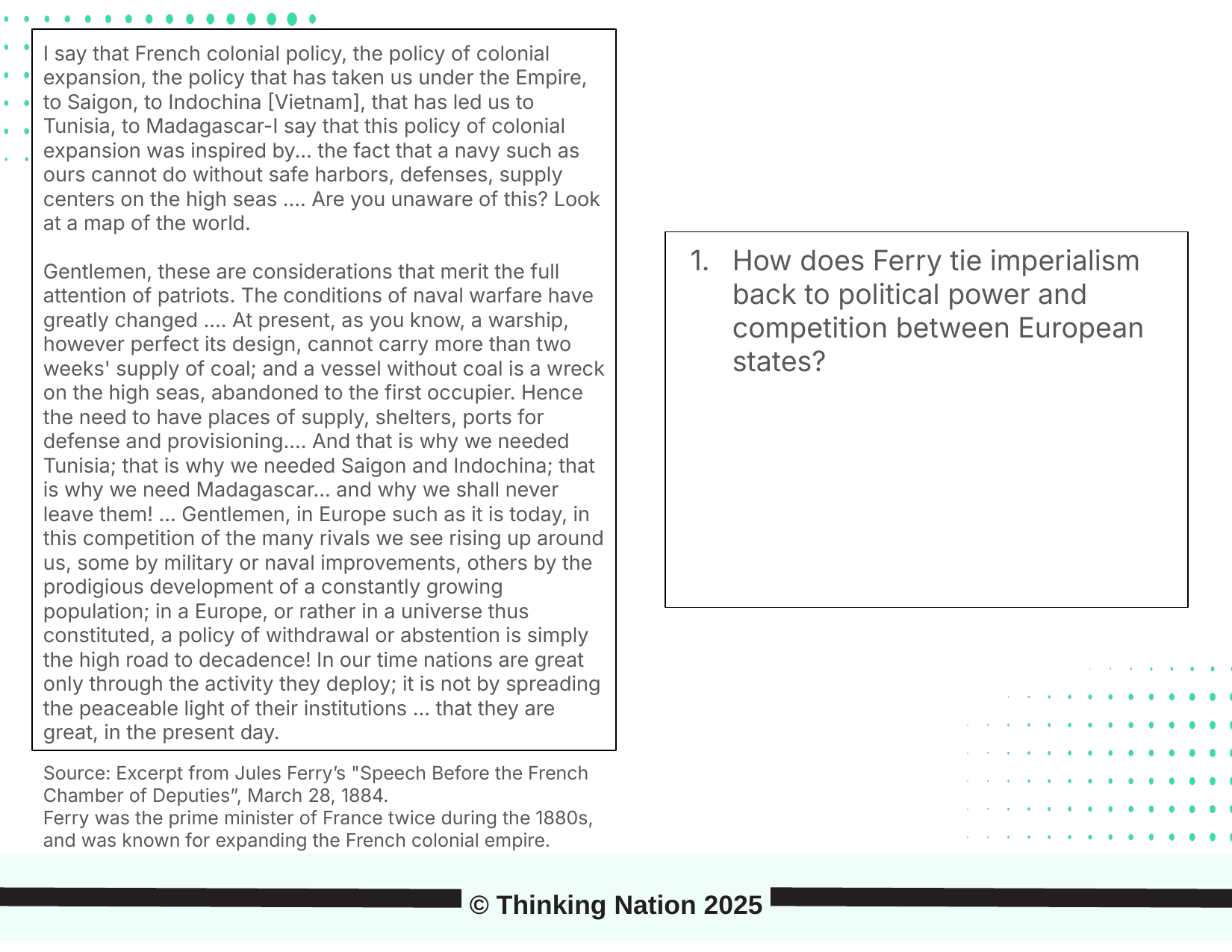

I say that French colonial policy, the policy of colonial expansion, the policy that has taken us under the Empire, to Saigon, to Indochina [Vietnam], that has led us to Tunisia, to Madagascar-I say that this policy of colonial expansion was inspired by... the fact that a navy such as ours cannot do without safe harbors, defenses, supply centers on the high seas .... Are you unaware of this? Look at a map of the world.

Gentlemen, these are considerations that merit the full attention of patriots. The conditions of naval warfare have greatly changed .... At present, as you know, a warship, however perfect its design, cannot carry more than two weeks' supply of coal; and a vessel without coal is a wreck on the high seas, abandoned to the first occupier. Hence the need to have places of supply, shelters, ports for defense and provisioning.... And that is why we needed Tunisia; that is why we needed Saigon and Indochina; that is why we need Madagascar... and why we shall never leave them! ... Gentlemen, in Europe such as it is today, in this competition of the many rivals we see rising up around us, some by military or naval improvements, others by the prodigious development of a constantly growing population; in a Europe, or rather in a universe thus constituted, a policy of withdrawal or abstention is simply the high road to decadence! In our time nations are great only through the activity they deploy; it is not by spreading the peaceable light of their institutions ... that they are great, in the present day.

How does Ferry tie imperialism back to political power and competition between European states?

Source: Excerpt from Jules Ferry’s "Speech Before the French Chamber of Deputies”, March 28, 1884.
Ferry was the prime minister of France twice during the 1880s, and was known for expanding the French colonial empire.

© Thinking Nation 2025